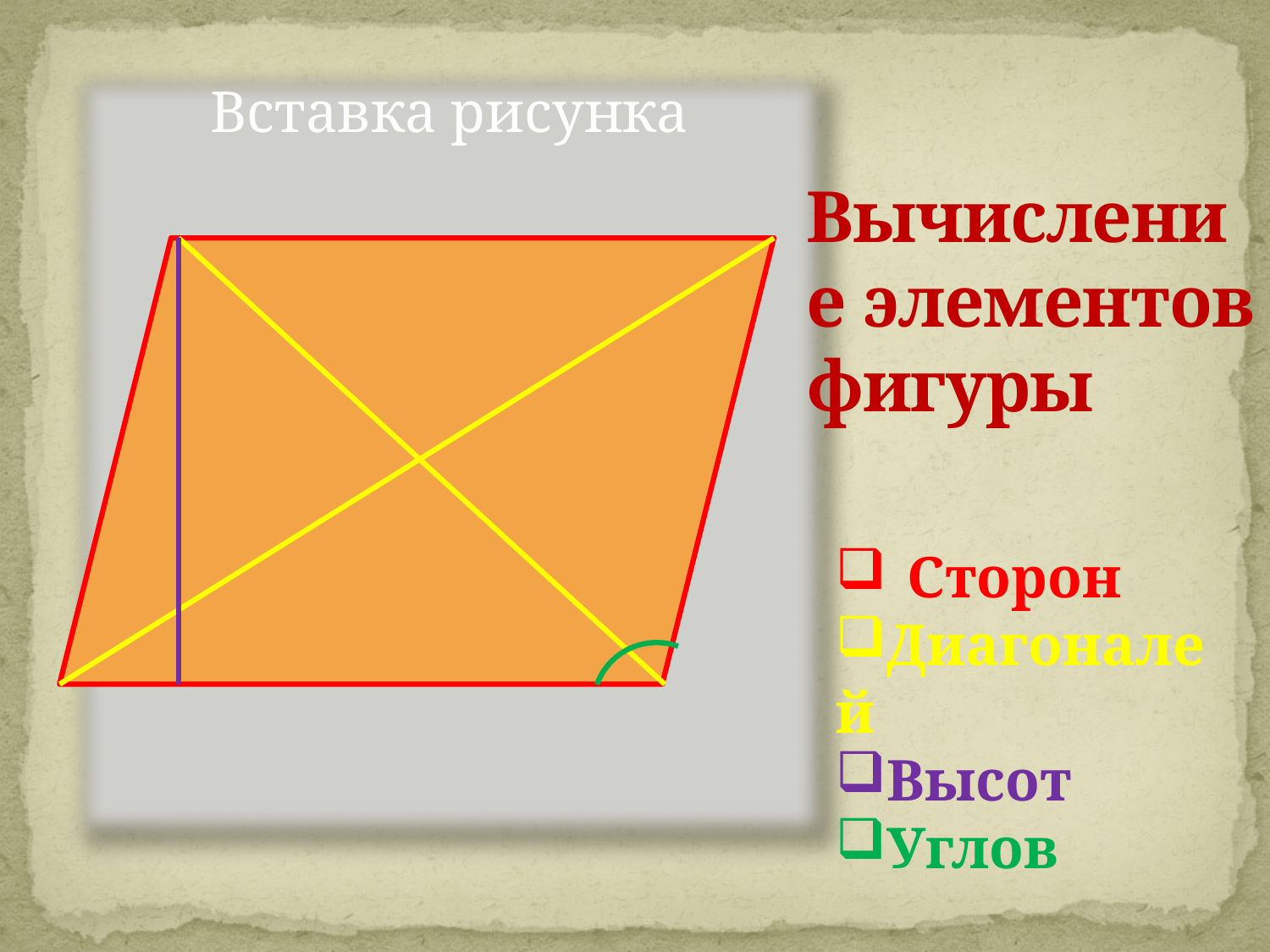

Вычисление элементов фигуры

Сторон
Диагоналей
Высот
Углов